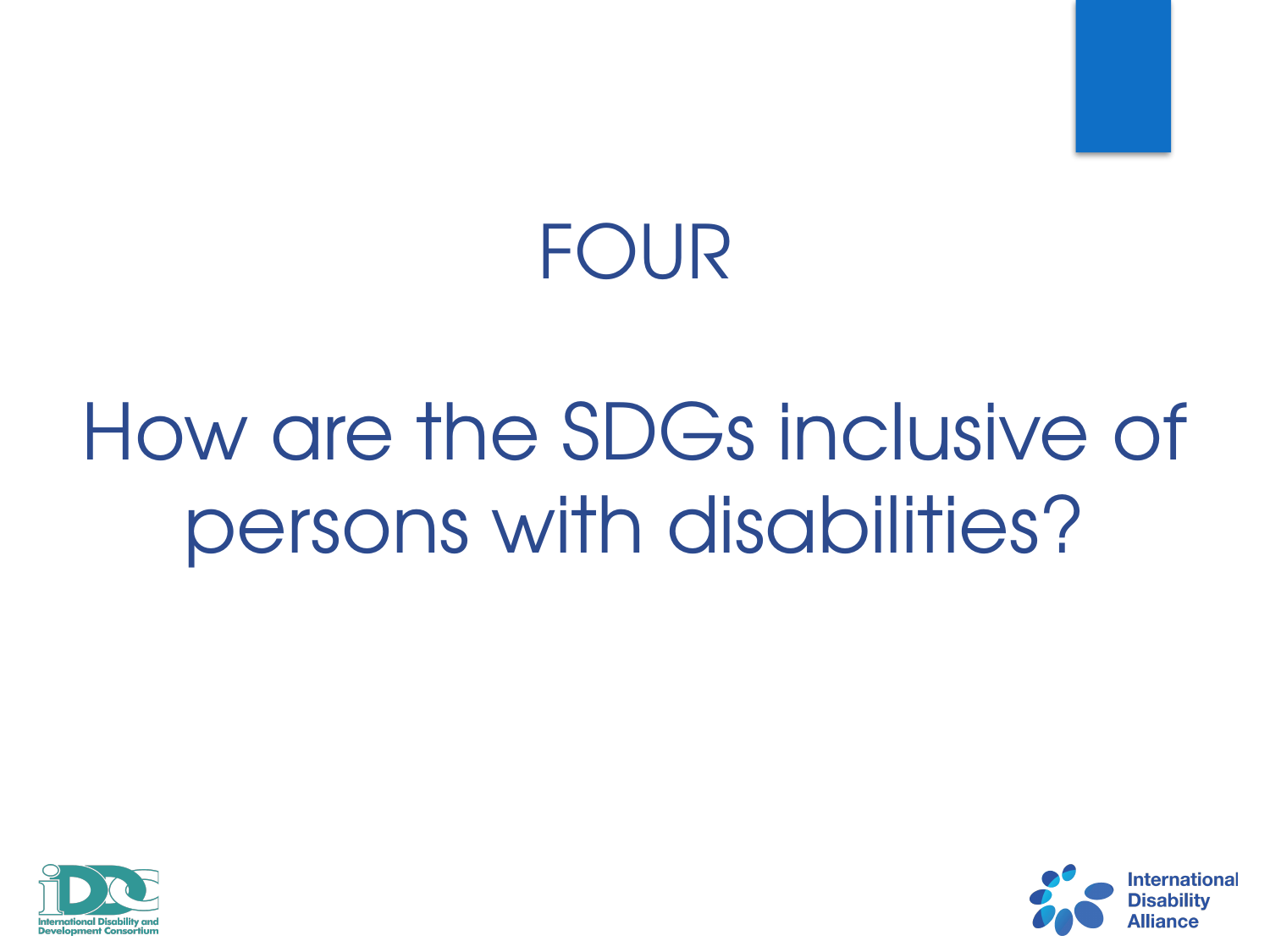

# FOUR How are the SDGs inclusive of persons with disabilities?